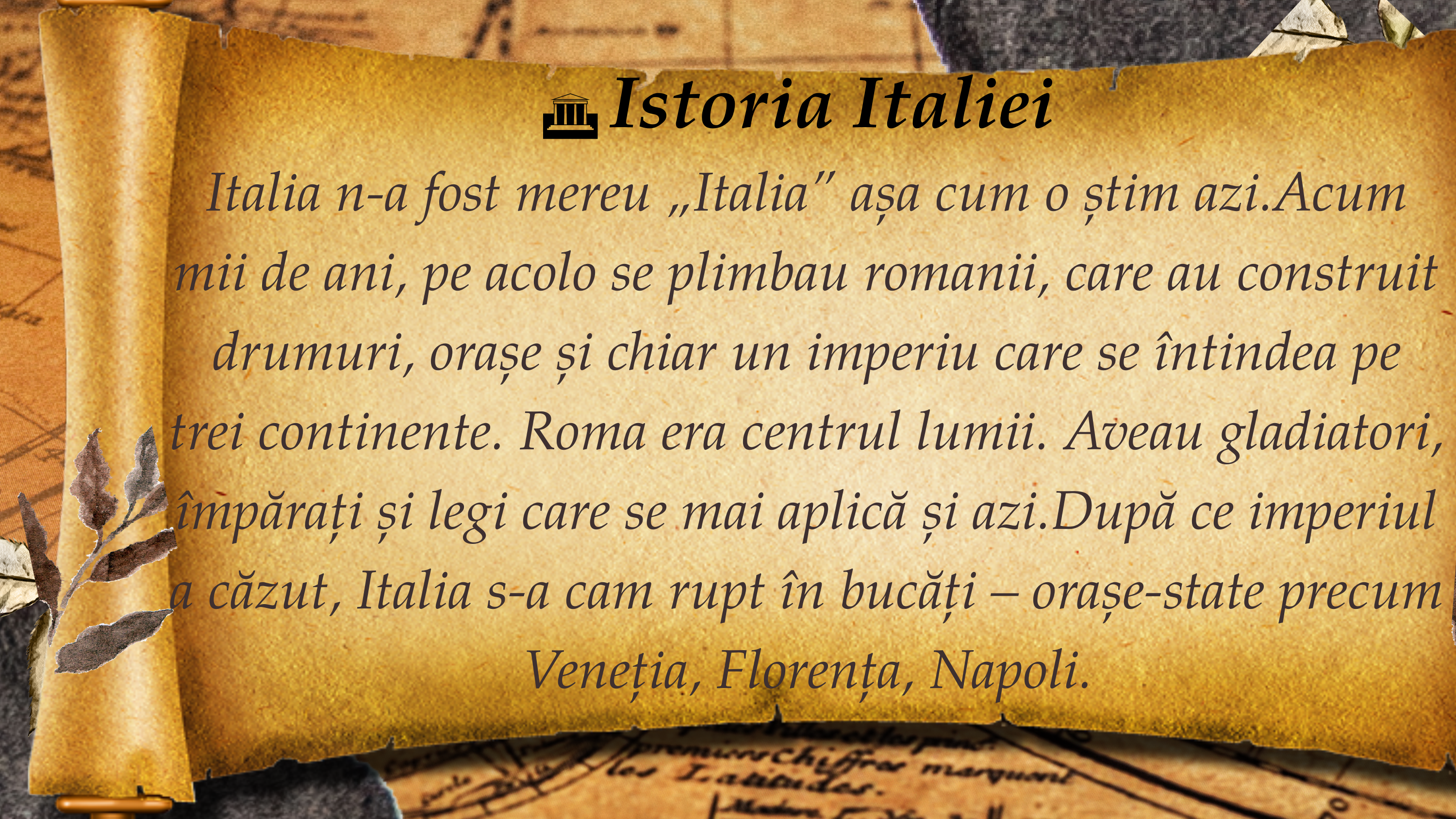

🏛️ Istoria Italiei
Italia n-a fost mereu „Italia” așa cum o știm azi.Acum mii de ani, pe acolo se plimbau romanii, care au construit drumuri, orașe și chiar un imperiu care se întindea pe trei continente. Roma era centrul lumii. Aveau gladiatori, împărați și legi care se mai aplică și azi.După ce imperiul a căzut, Italia s-a cam rupt în bucăți – orașe-state precum Veneția, Florența, Napoli.